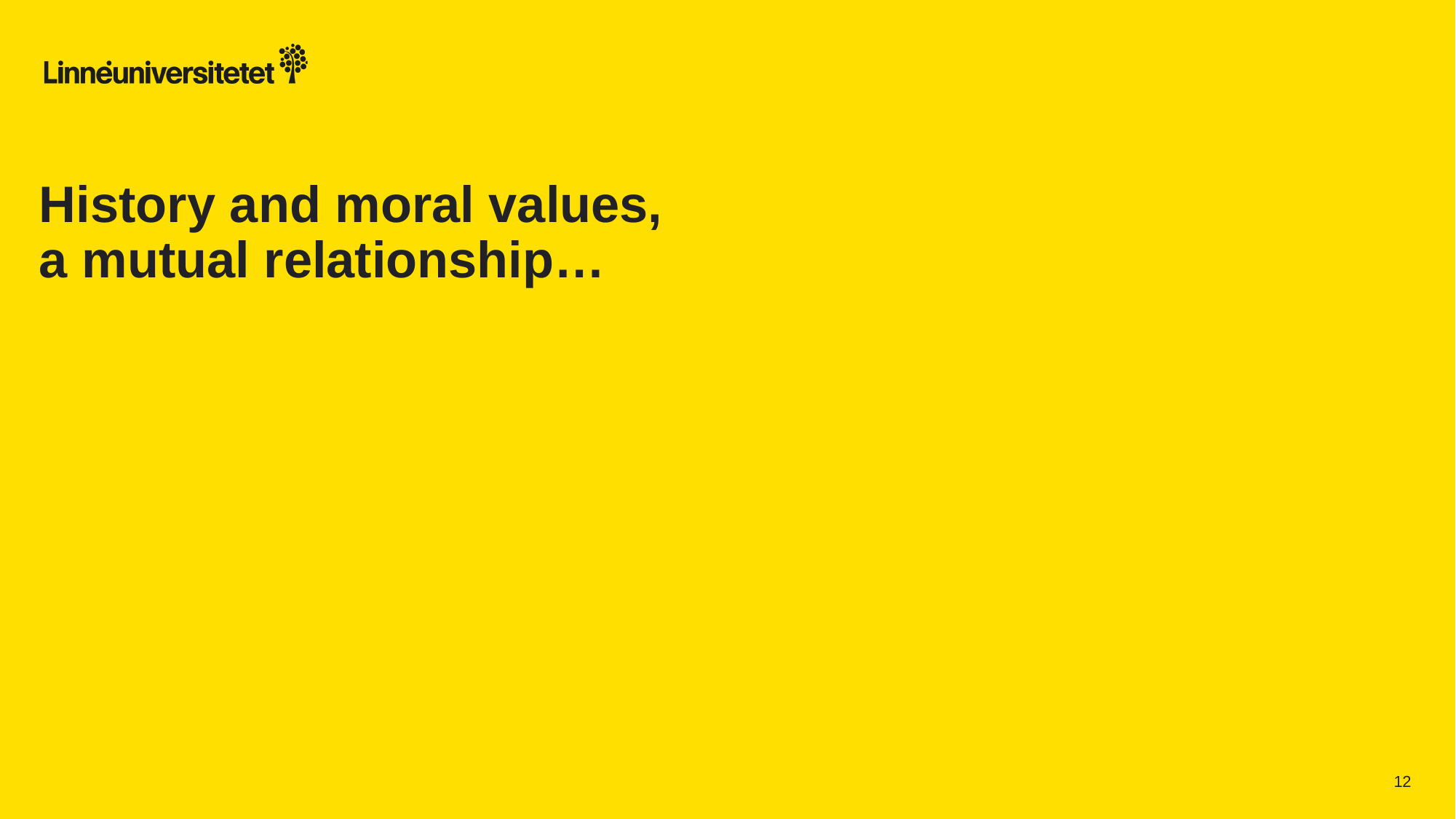

# History and moral values, a mutual relationship…
12